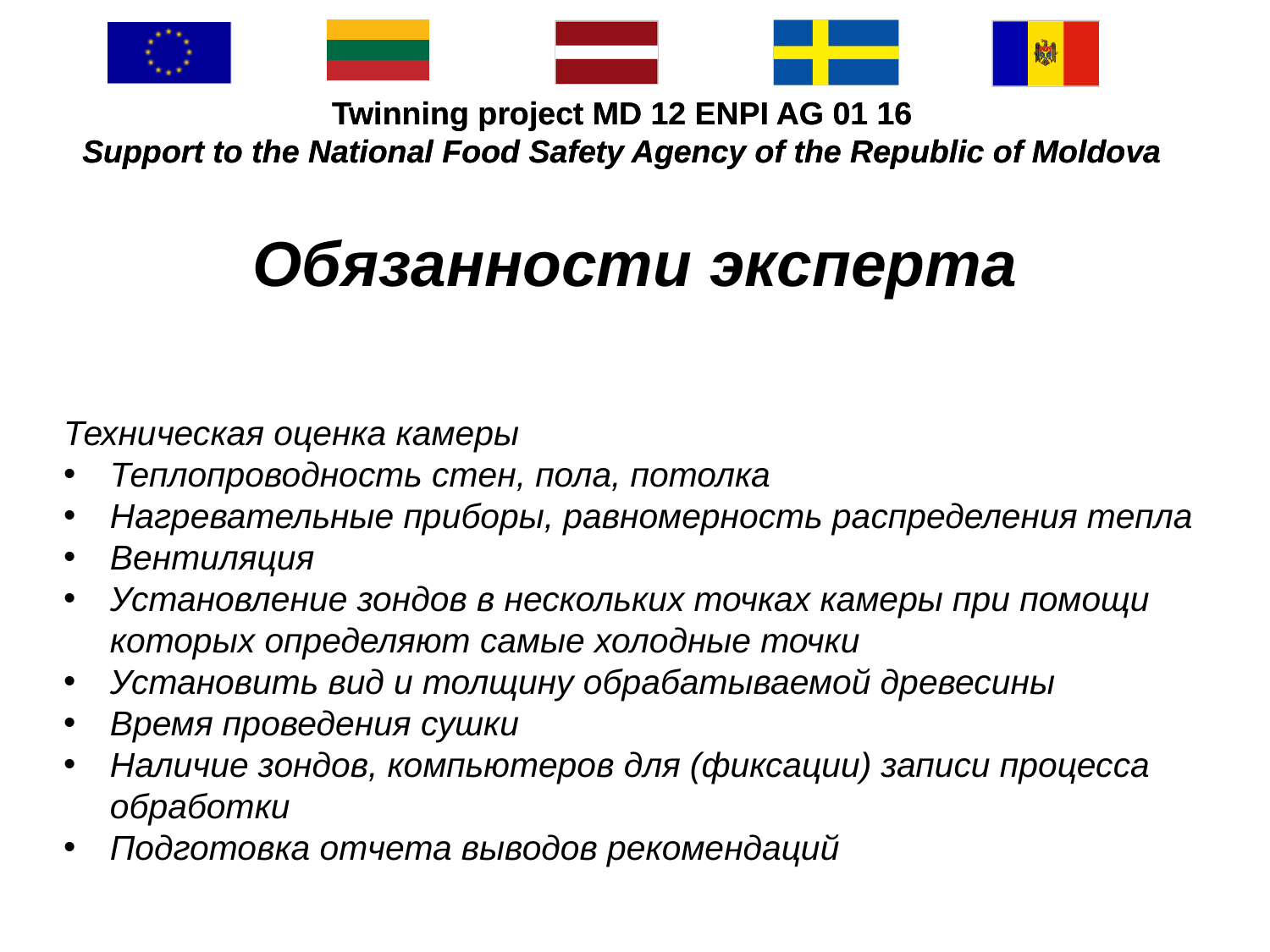

#
Обязанности эксперта

Техническая оценка камеры
Теплопроводность стен, пола, потолка
Нагревательные приборы, равномерность распределения тепла
Вентиляция
Установление зондов в нескольких точках камеры при помощи которых определяют самые холодные точки
Установить вид и толщину обрабатываемой древесины
Время проведения сушки
Наличие зондов, компьютеров для (фиксации) записи процесса обработки
Подготовка отчета выводов рекомендаций